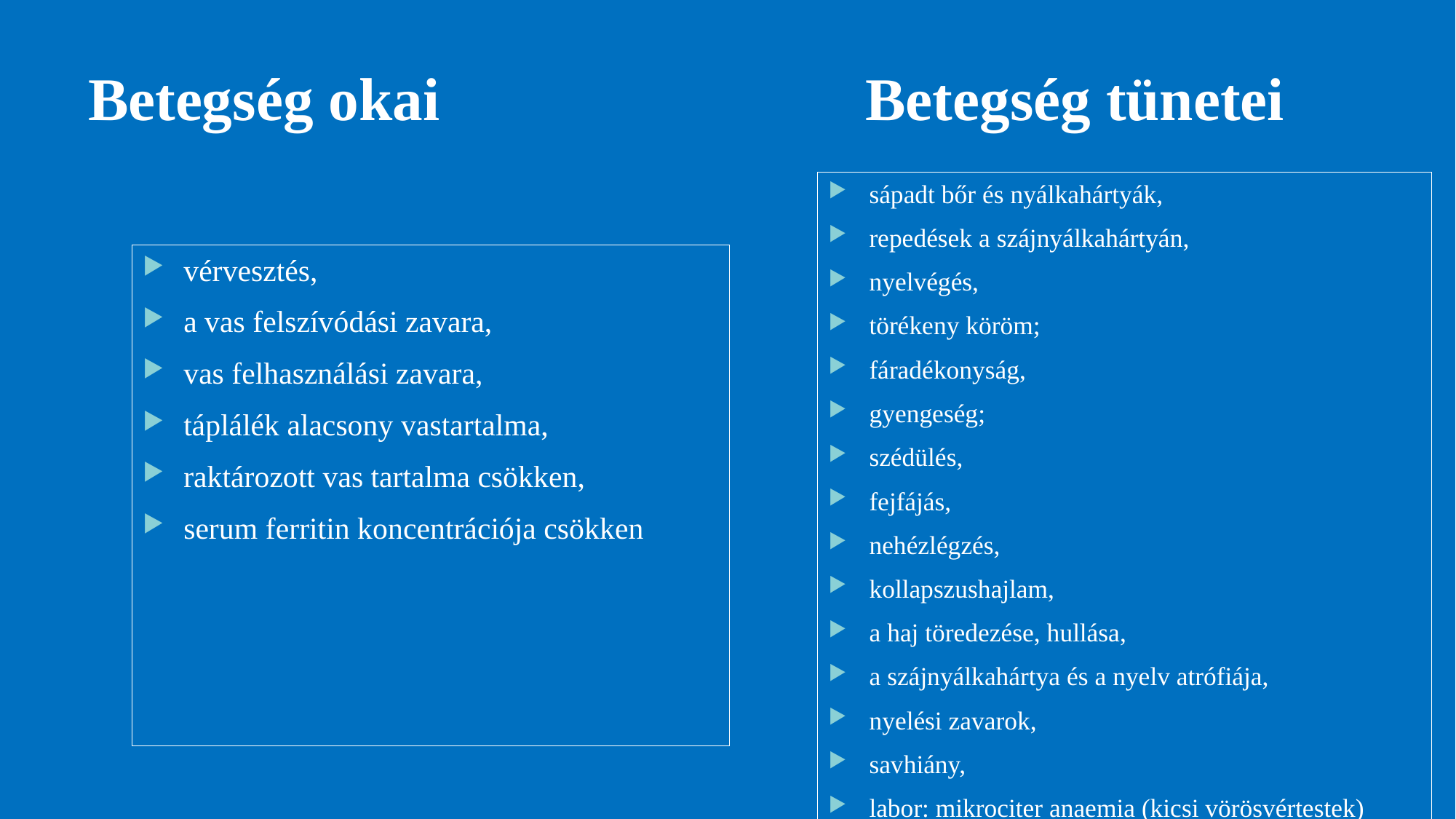

# Betegség okai
Betegség tünetei
sápadt bőr és nyálkahártyák,
repedések a szájnyálkahártyán,
nyelvégés,
törékeny köröm;
fáradékonyság,
gyengeség;
szédülés,
fejfájás,
nehézlégzés,
kollapszushajlam,
a haj töredezése, hullása,
a szájnyálkahártya és a nyelv atrófiája,
nyelési zavarok,
savhiány,
labor: mikrociter anaemia (kicsi vörösvértestek)
vérvesztés,
a vas felszívódási zavara,
vas felhasználási zavara,
táplálék alacsony vastartalma,
raktározott vas tartalma csökken,
serum ferritin koncentrációja csökken